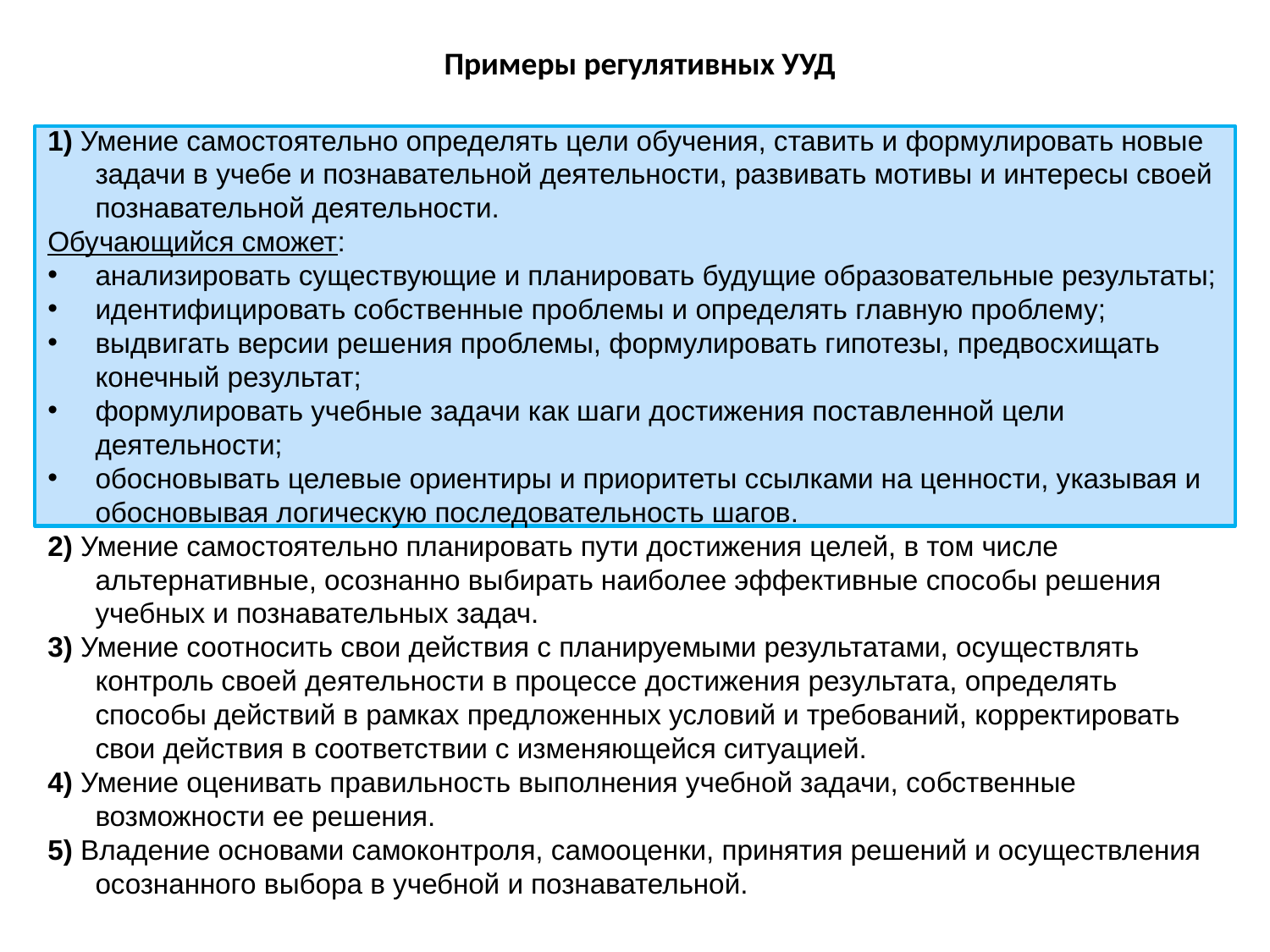

# Примеры регулятивных УУД
1) Умение самостоятельно определять цели обучения, ставить и формулировать новые задачи в учебе и познавательной деятельности, развивать мотивы и интересы своей познавательной деятельности.
Обучающийся сможет:
анализировать существующие и планировать будущие образовательные результаты;
идентифицировать собственные проблемы и определять главную проблему;
выдвигать версии решения проблемы, формулировать гипотезы, предвосхищать конечный результат;
формулировать учебные задачи как шаги достижения поставленной цели деятельности;
обосновывать целевые ориентиры и приоритеты ссылками на ценности, указывая и обосновывая логическую последовательность шагов.
2) Умение самостоятельно планировать пути достижения целей, в том числе альтернативные, осознанно выбирать наиболее эффективные способы решения учебных и познавательных задач.
3) Умение соотносить свои действия с планируемыми результатами, осуществлять контроль своей деятельности в процессе достижения результата, определять способы действий в рамках предложенных условий и требований, корректировать свои действия в соответствии с изменяющейся ситуацией.
4) Умение оценивать правильность выполнения учебной задачи, собственные возможности ее решения.
5) Владение основами самоконтроля, самооценки, принятия решений и осуществления осознанного выбора в учебной и познавательной.